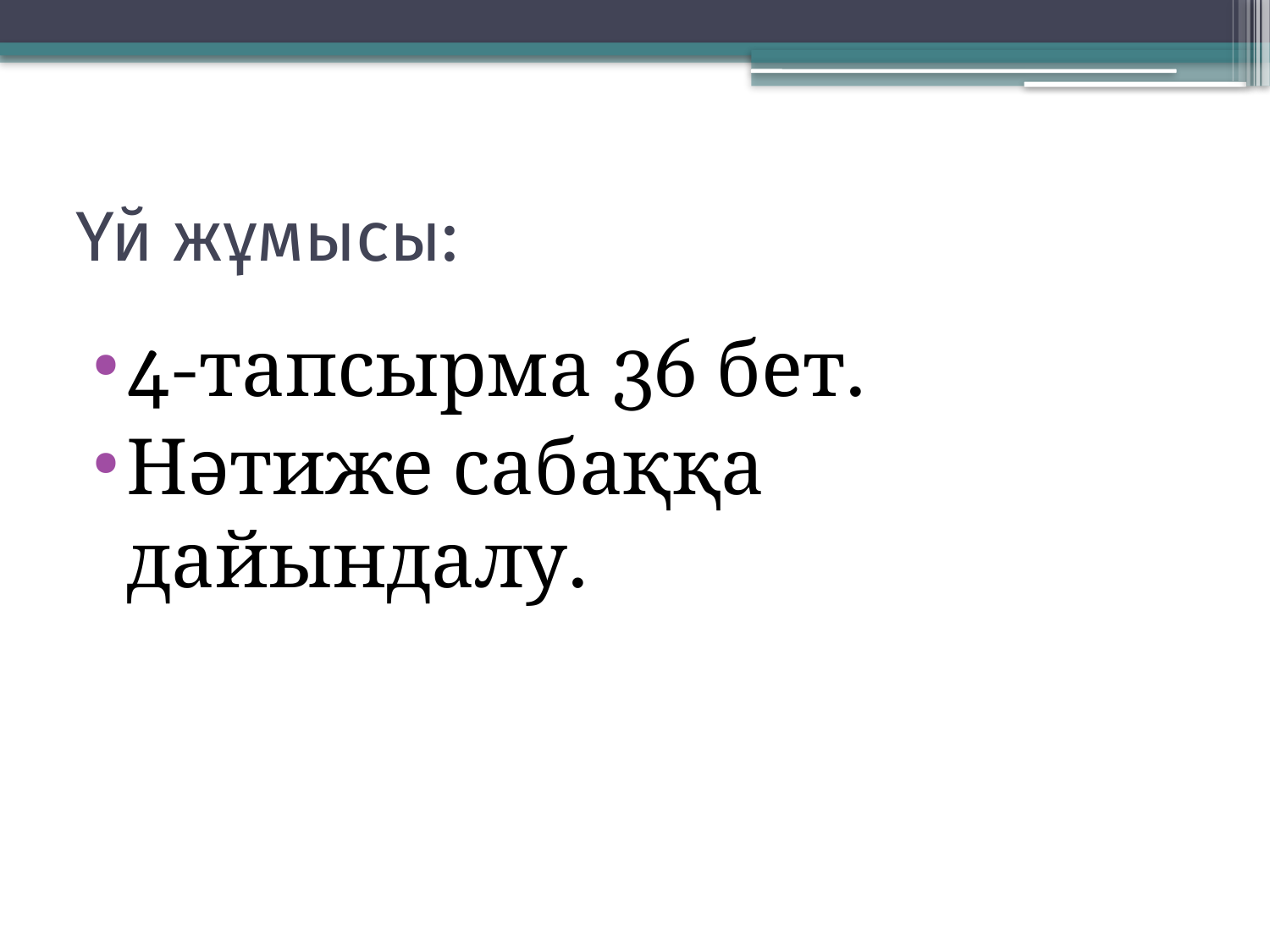

# Үй жұмысы:
4-тапсырма 36 бет.
Нәтиже сабаққа дайындалу.